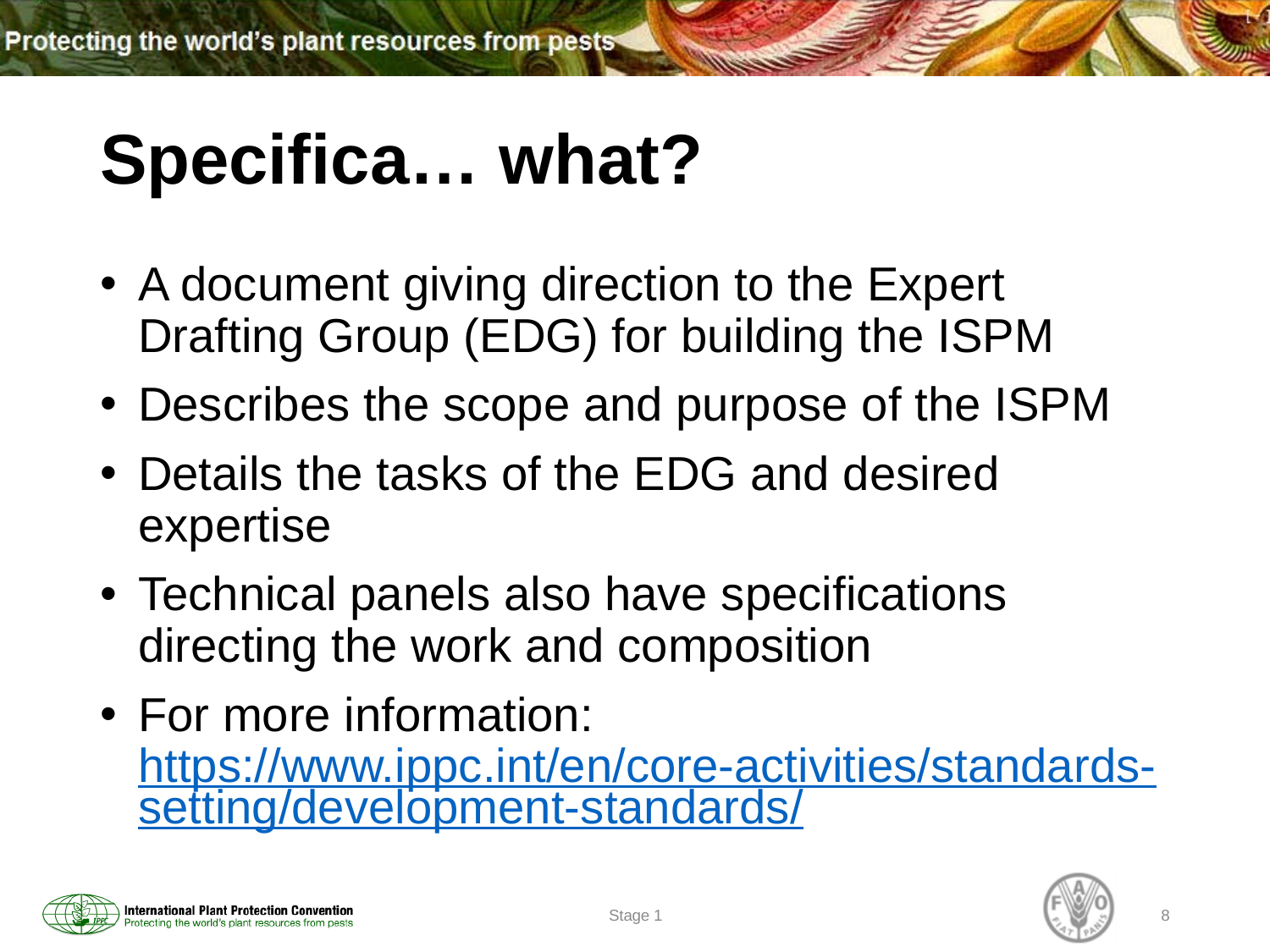

# Specifica… what?
A document giving direction to the Expert Drafting Group (EDG) for building the ISPM
Describes the scope and purpose of the ISPM
Details the tasks of the EDG and desired expertise
Technical panels also have specifications directing the work and composition
For more information: https://www.ippc.int/en/core-activities/standards-setting/development-standards/
Stage 1
8